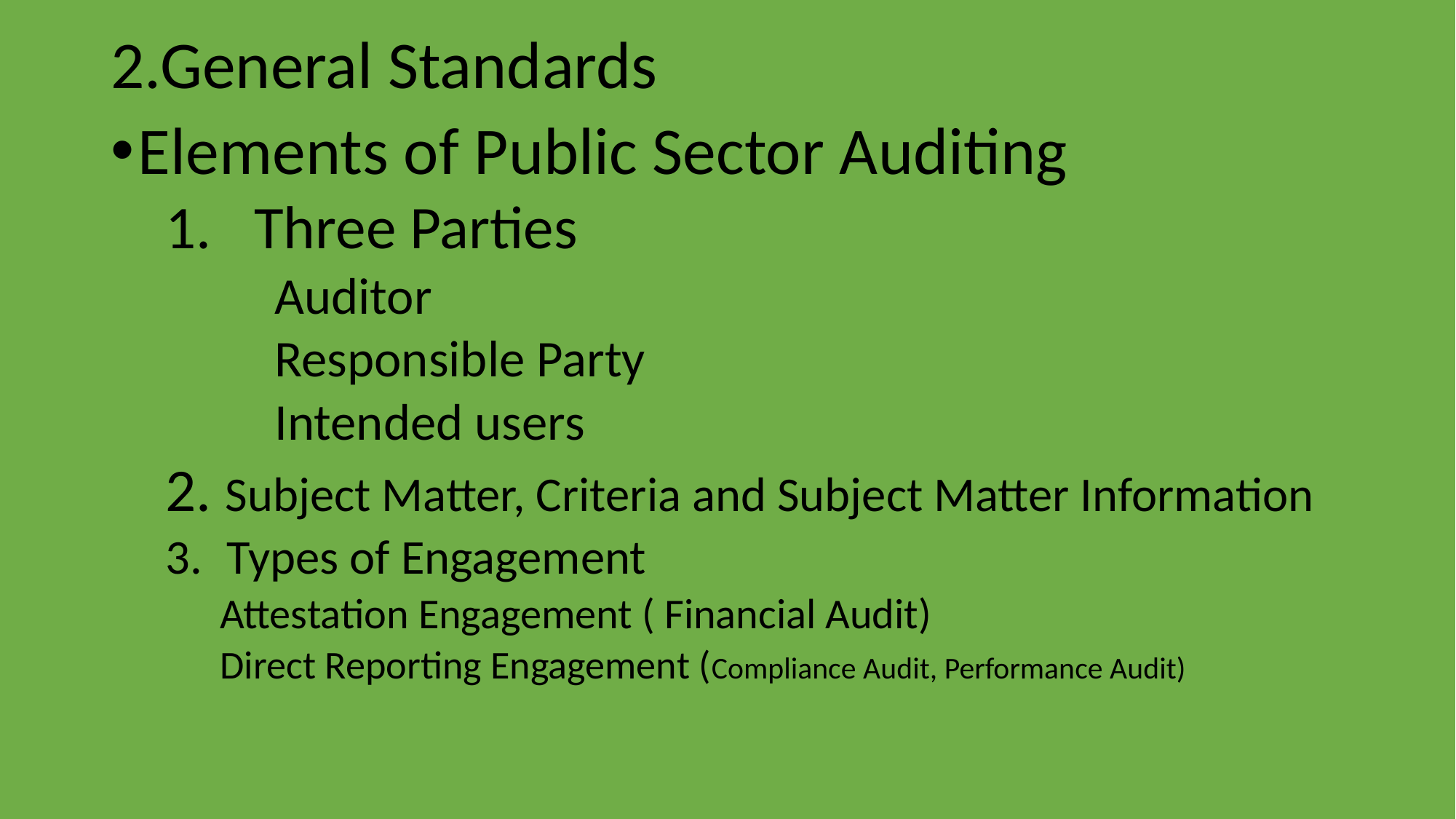

# 2.General Standards
Elements of Public Sector Auditing
Three Parties
Auditor
Responsible Party
Intended users
2. Subject Matter, Criteria and Subject Matter Information
Types of Engagement
Attestation Engagement ( Financial Audit)
Direct Reporting Engagement (Compliance Audit, Performance Audit)